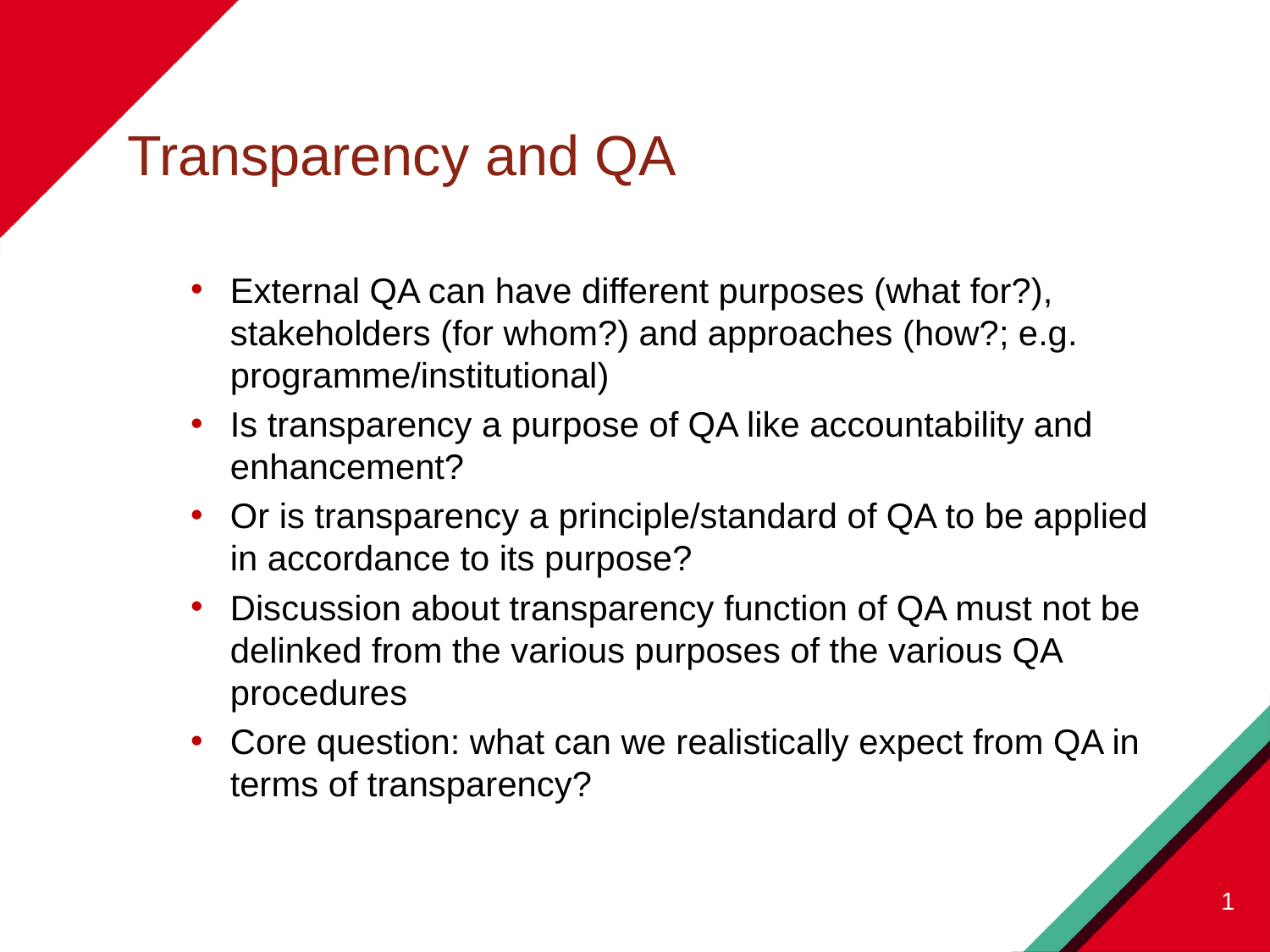

# Transparency and QA
External QA can have different purposes (what for?), stakeholders (for whom?) and approaches (how?; e.g. programme/institutional)
Is transparency a purpose of QA like accountability and enhancement?
Or is transparency a principle/standard of QA to be applied in accordance to its purpose?
Discussion about transparency function of QA must not be delinked from the various purposes of the various QA procedures
Core question: what can we realistically expect from QA in terms of transparency?

1